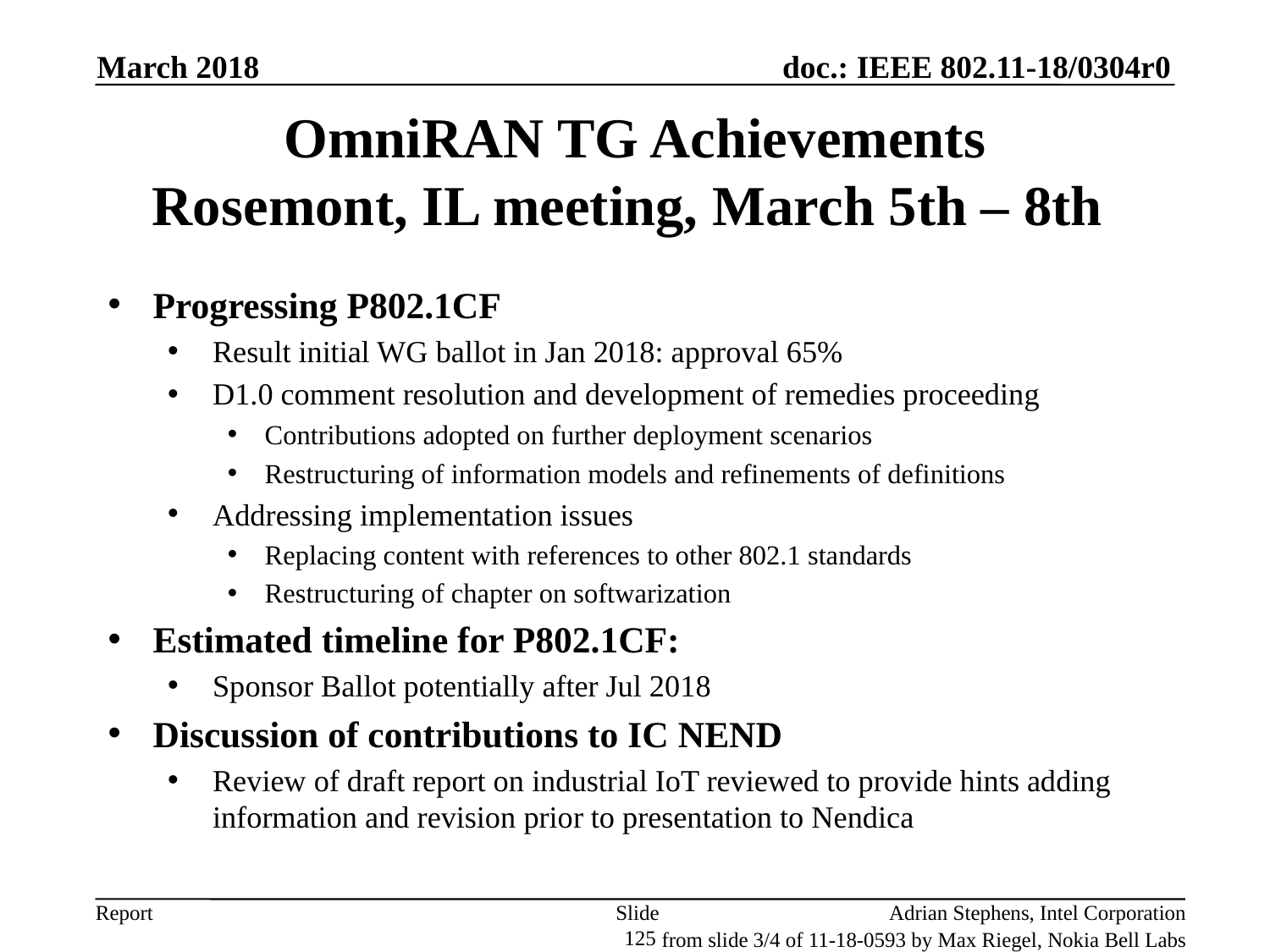

March 2018
# OmniRAN TG Achievements Rosemont, IL meeting, March 5th – 8th
Progressing P802.1CF
Result initial WG ballot in Jan 2018: approval 65%
D1.0 comment resolution and development of remedies proceeding
Contributions adopted on further deployment scenarios
Restructuring of information models and refinements of definitions
Addressing implementation issues
Replacing content with references to other 802.1 standards
Restructuring of chapter on softwarization
Estimated timeline for P802.1CF:
Sponsor Ballot potentially after Jul 2018
Discussion of contributions to IC NEND
Review of draft report on industrial IoT reviewed to provide hints adding information and revision prior to presentation to Nendica
Slide 125
Adrian Stephens, Intel Corporation
from slide 3/4 of 11-18-0593 by Max Riegel, Nokia Bell Labs